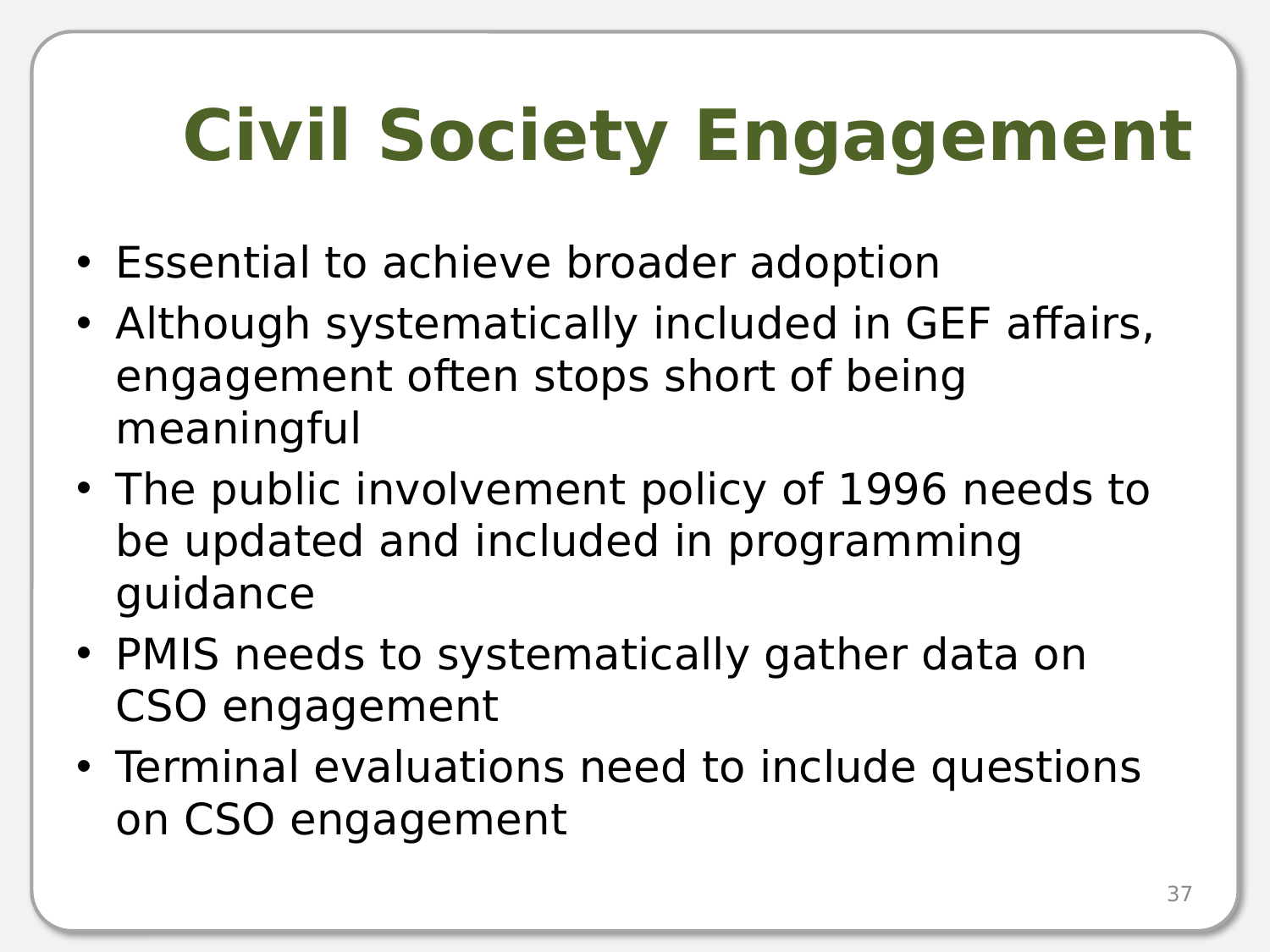

# Civil Society Engagement
Essential to achieve broader adoption
Although systematically included in GEF affairs, engagement often stops short of being meaningful
The public involvement policy of 1996 needs to be updated and included in programming guidance
PMIS needs to systematically gather data on CSO engagement
Terminal evaluations need to include questions on CSO engagement

37